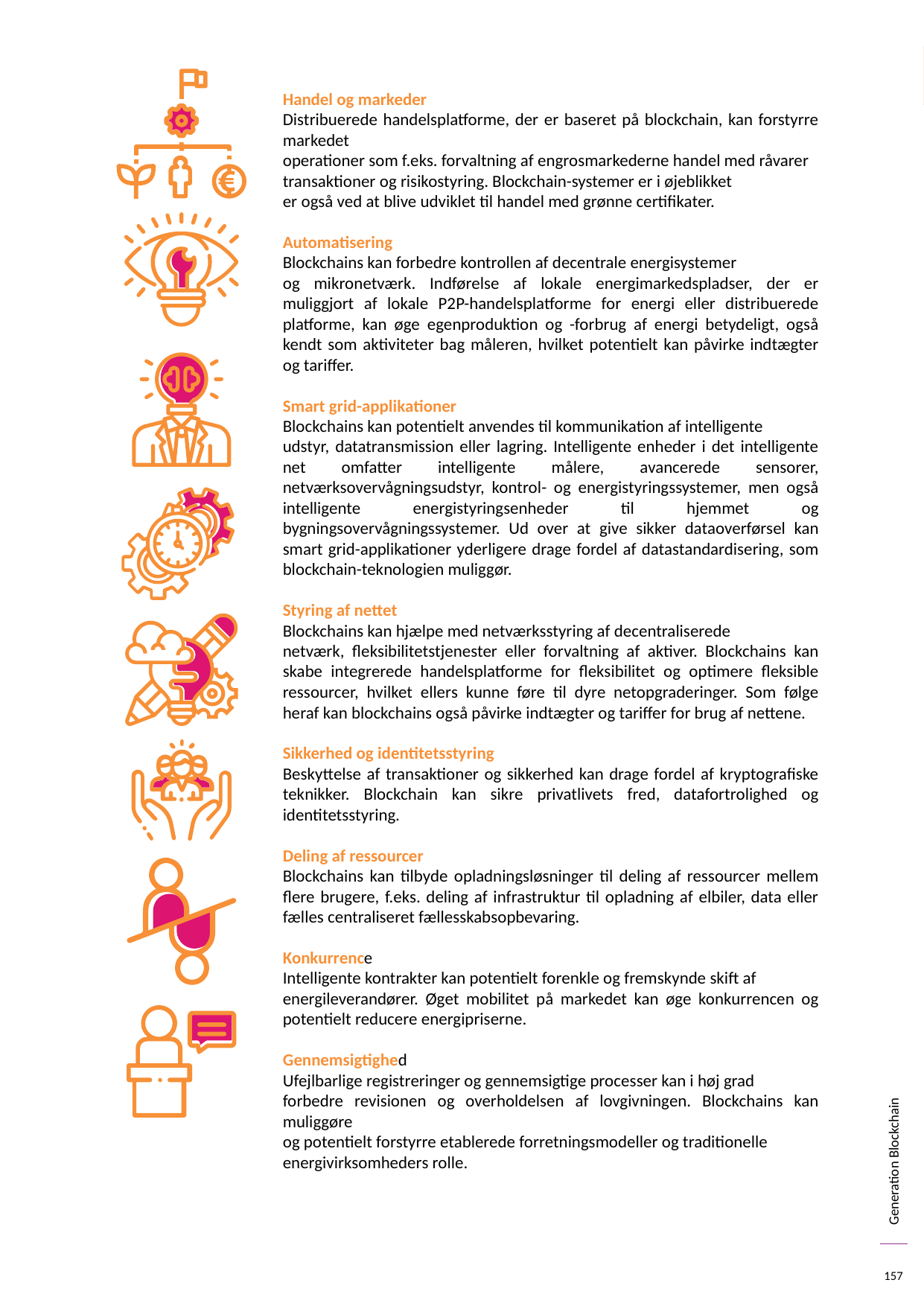

Handel og markeder
Distribuerede handelsplatforme, der er baseret på blockchain, kan forstyrre markedet
operationer som f.eks. forvaltning af engrosmarkederne handel med råvarer
transaktioner og risikostyring. Blockchain-systemer er i øjeblikket
er også ved at blive udviklet til handel med grønne certifikater.

Automatisering
Blockchains kan forbedre kontrollen af decentrale energisystemer
og mikronetværk. Indførelse af lokale energimarkedspladser, der er muliggjort af lokale P2P-handelsplatforme for energi eller distribuerede platforme, kan øge egenproduktion og -forbrug af energi betydeligt, også kendt som aktiviteter bag måleren, hvilket potentielt kan påvirke indtægter og tariffer.

Smart grid-applikationer
Blockchains kan potentielt anvendes til kommunikation af intelligente
udstyr, datatransmission eller lagring. Intelligente enheder i det intelligente net omfatter intelligente målere, avancerede sensorer, netværksovervågningsudstyr, kontrol- og energistyringssystemer, men også intelligente energistyringsenheder til hjemmet og bygningsovervågningssystemer. Ud over at give sikker dataoverførsel kan smart grid-applikationer yderligere drage fordel af datastandardisering, som blockchain-teknologien muliggør.

Styring af nettet
Blockchains kan hjælpe med netværksstyring af decentraliserede
netværk, fleksibilitetstjenester eller forvaltning af aktiver. Blockchains kan skabe integrerede handelsplatforme for fleksibilitet og optimere fleksible ressourcer, hvilket ellers kunne føre til dyre netopgraderinger. Som følge heraf kan blockchains også påvirke indtægter og tariffer for brug af nettene.

Sikkerhed og identitetsstyring
Beskyttelse af transaktioner og sikkerhed kan drage fordel af kryptografiske teknikker. Blockchain kan sikre privatlivets fred, datafortrolighed og identitetsstyring.

Deling af ressourcer
Blockchains kan tilbyde opladningsløsninger til deling af ressourcer mellem flere brugere, f.eks. deling af infrastruktur til opladning af elbiler, data eller fælles centraliseret fællesskabsopbevaring.

Konkurrence
Intelligente kontrakter kan potentielt forenkle og fremskynde skift af
energileverandører. Øget mobilitet på markedet kan øge konkurrencen og potentielt reducere energipriserne.

Gennemsigtighed
Ufejlbarlige registreringer og gennemsigtige processer kan i høj grad
forbedre revisionen og overholdelsen af lovgivningen. Blockchains kan muliggøre
og potentielt forstyrre etablerede forretningsmodeller og traditionelle
energivirksomheders rolle.

157